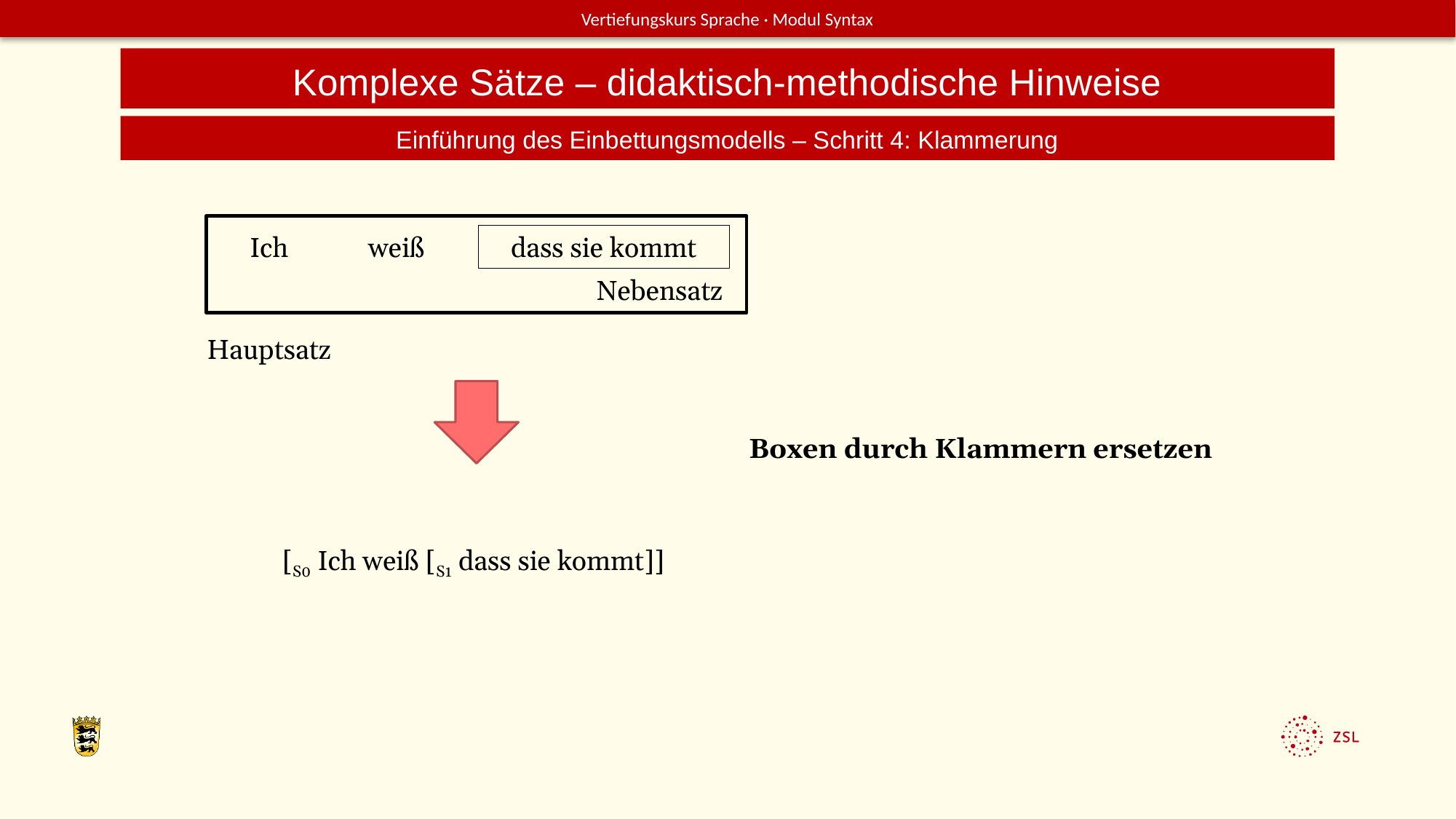

Komplexe Sätze – didaktisch-methodische Hinweise
Einführung des Einbettungsmodells – Schritt 4: Klammerung

Ich
weiß
dass sie kommt
Nebensatz
Hauptsatz

Boxen durch Klammern ersetzen
[S0 Ich weiß [S1 dass sie kommt]]